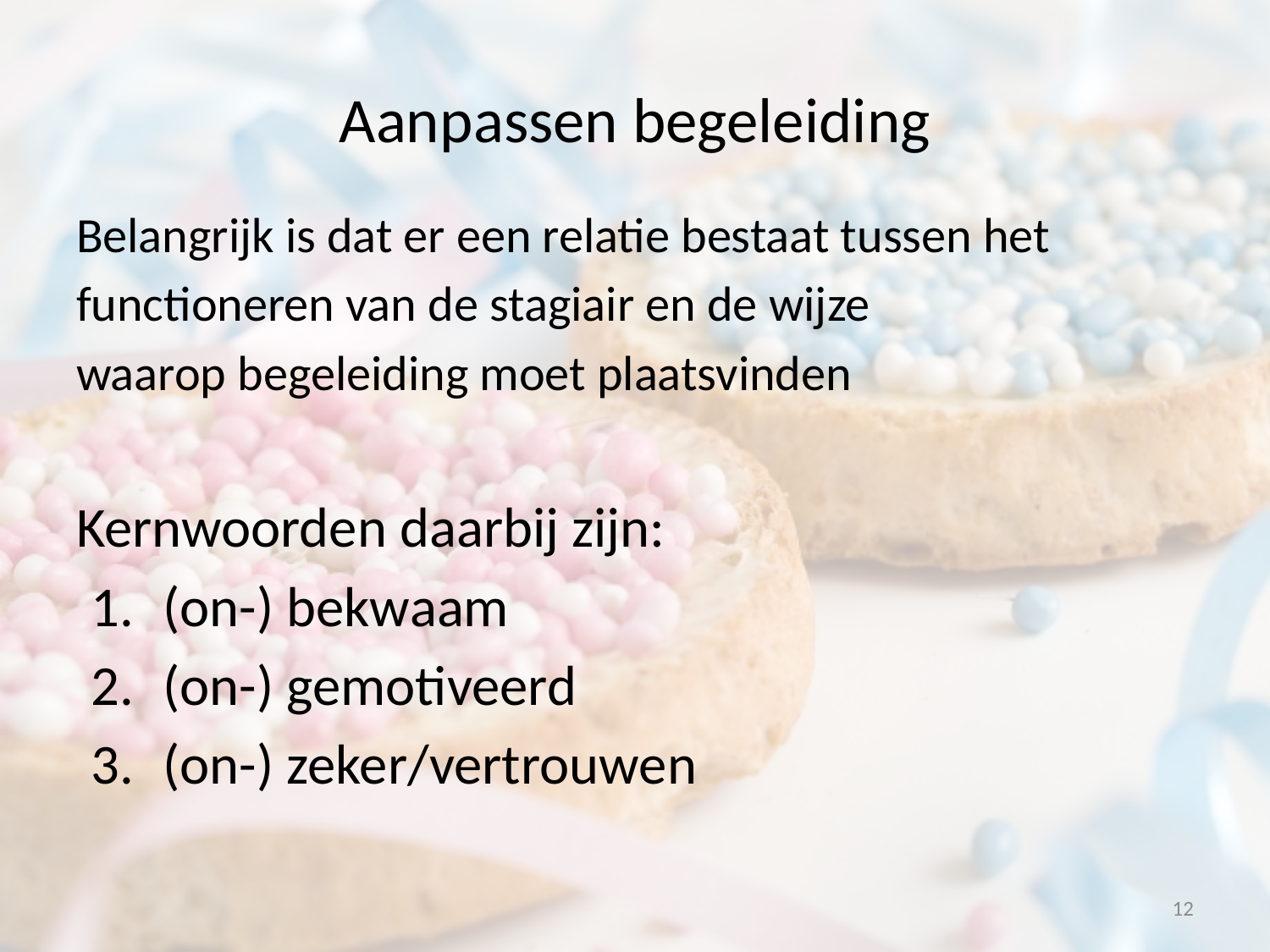

# Aanpassen begeleiding
Belangrijk is dat er een relatie bestaat tussen het
functioneren van de stagiair en de wijze
waarop begeleiding moet plaatsvinden

Kernwoorden daarbij zijn:
(on-) bekwaam
(on-) gemotiveerd
(on-) zeker/vertrouwen
12